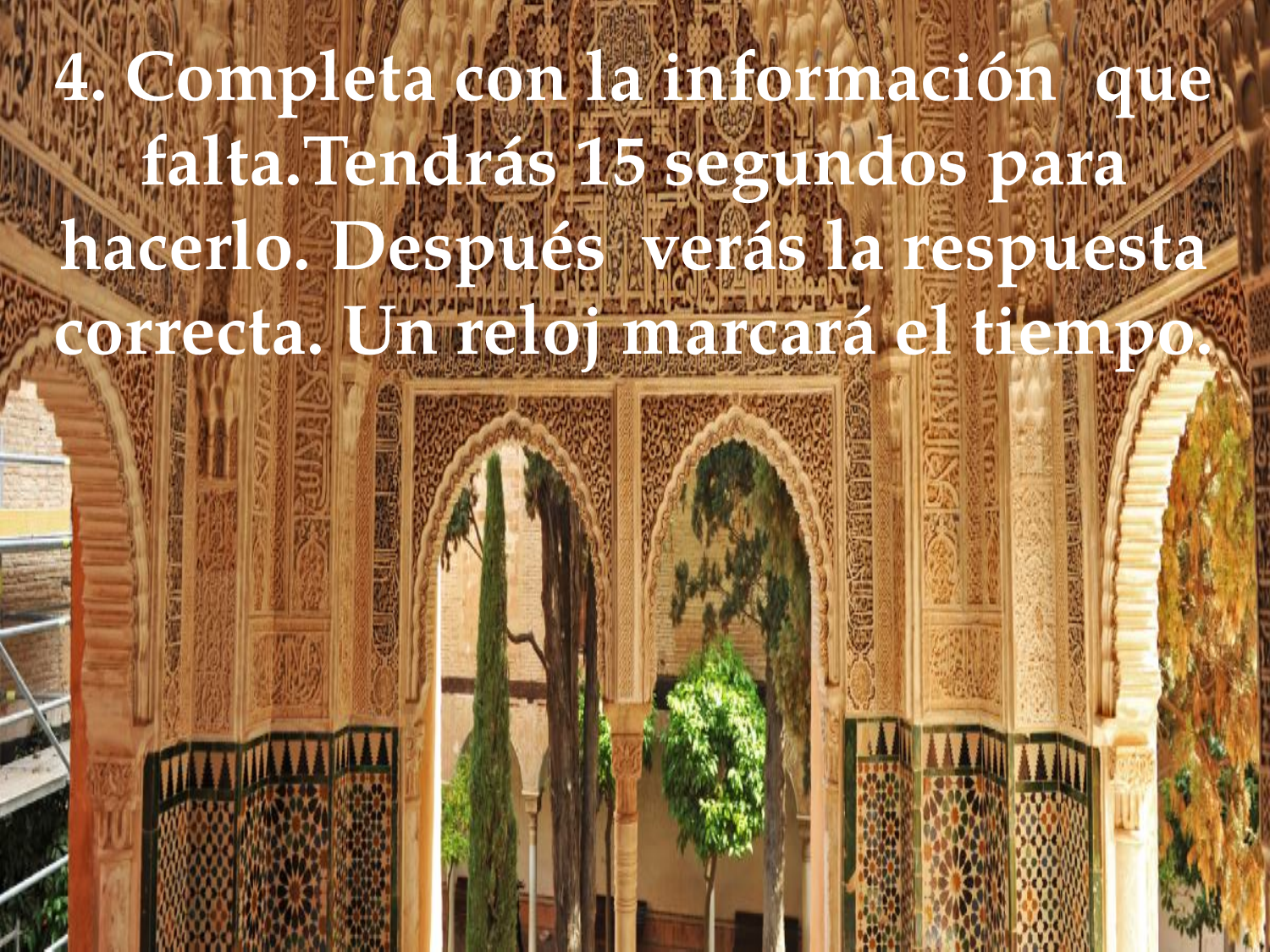

4. Completa con la información  que falta.Tendrás 15 segundos para hacerlo. Después  verás la respuesta correcta. Un reloj marcará el tiempo.